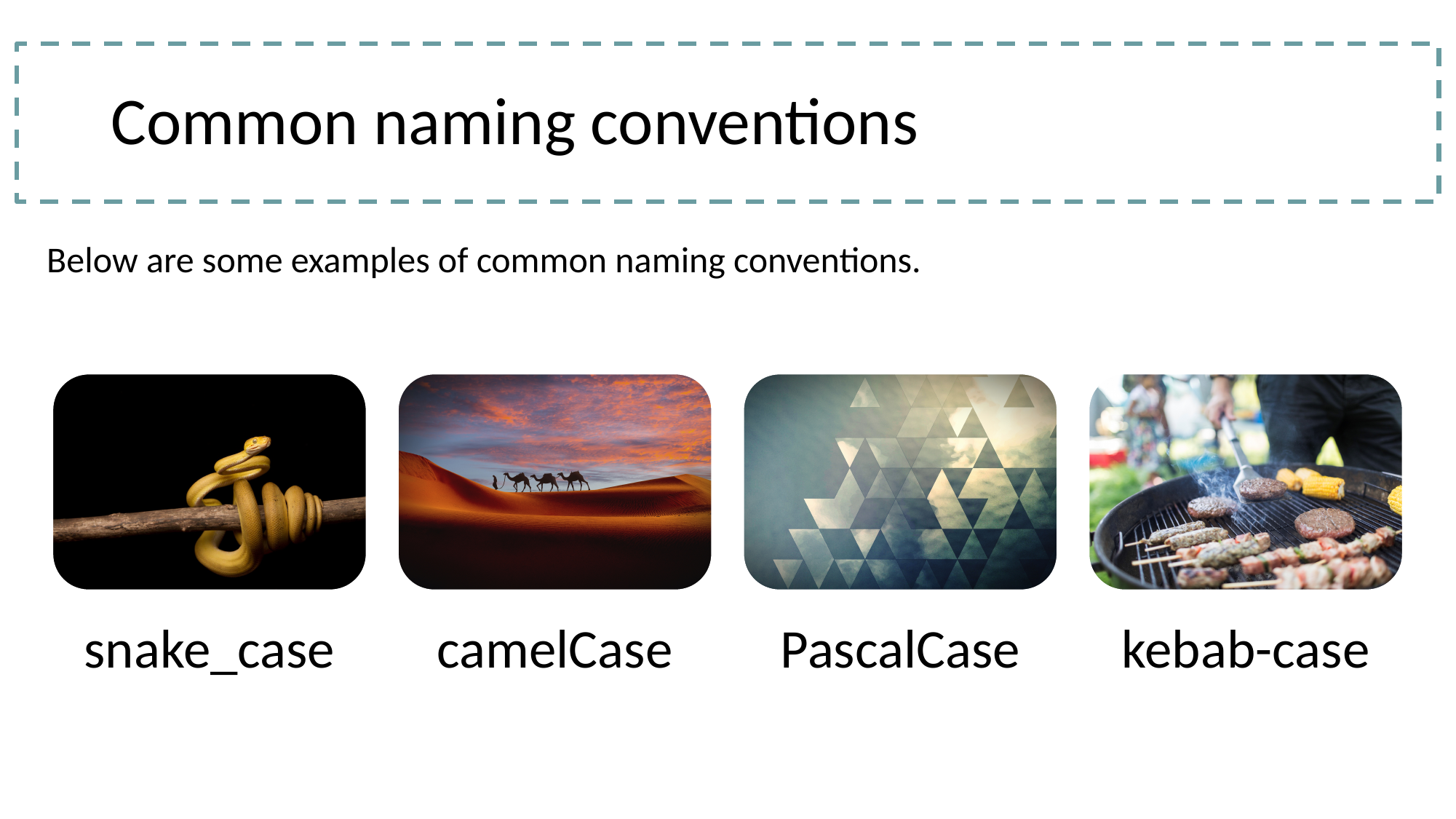

# Common naming conventions
Below are some examples of common naming conventions.
snake_case
camelCase
PascalCase
kebab-case